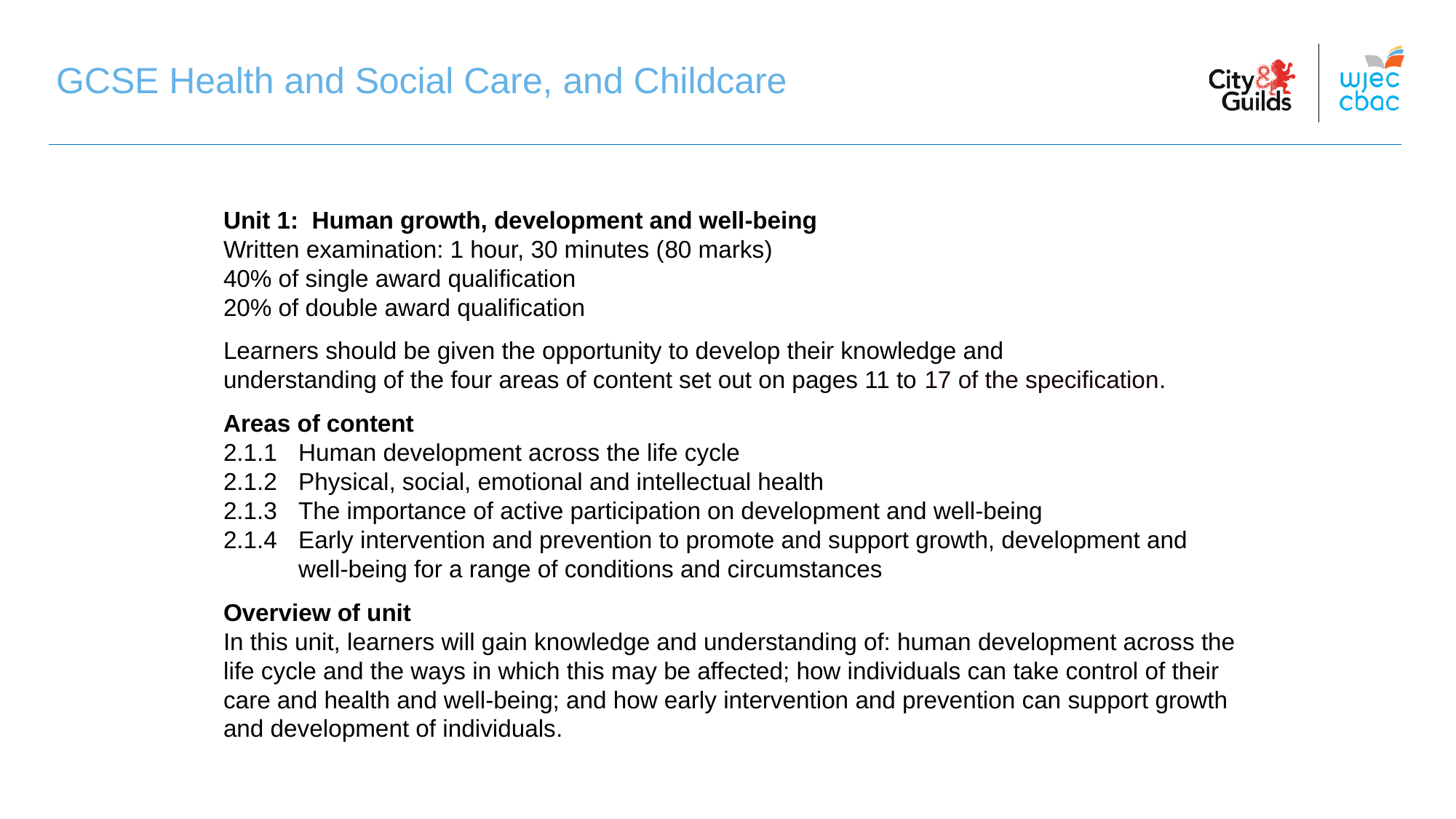

GCSE Health and Social Care, and Childcare
GCSE Health and Social Care, and Childcare
Unit 1:  Human growth, development and well-being
Written examination: 1 hour, 30 minutes (80 marks)
40% of single award qualification
20% of double award qualification
Learners should be given the opportunity to develop their knowledge and
understanding of the four areas of content set out on pages 11 to 17 of the specification.
Areas of content
2.1.1	Human development across the life cycle
2.1.2 	Physical, social, emotional and intellectual health
2.1.3 	The importance of active participation on development and well-being
2.1.4 	Early intervention and prevention to promote and support growth, development and
	well-being for a range of conditions and circumstances

Overview of unit
In this unit, learners will gain knowledge and understanding of: human development across the life cycle and the ways in which this may be affected; how individuals can take control of their care and health and well-being; and how early intervention and prevention can support growth and development of individuals.